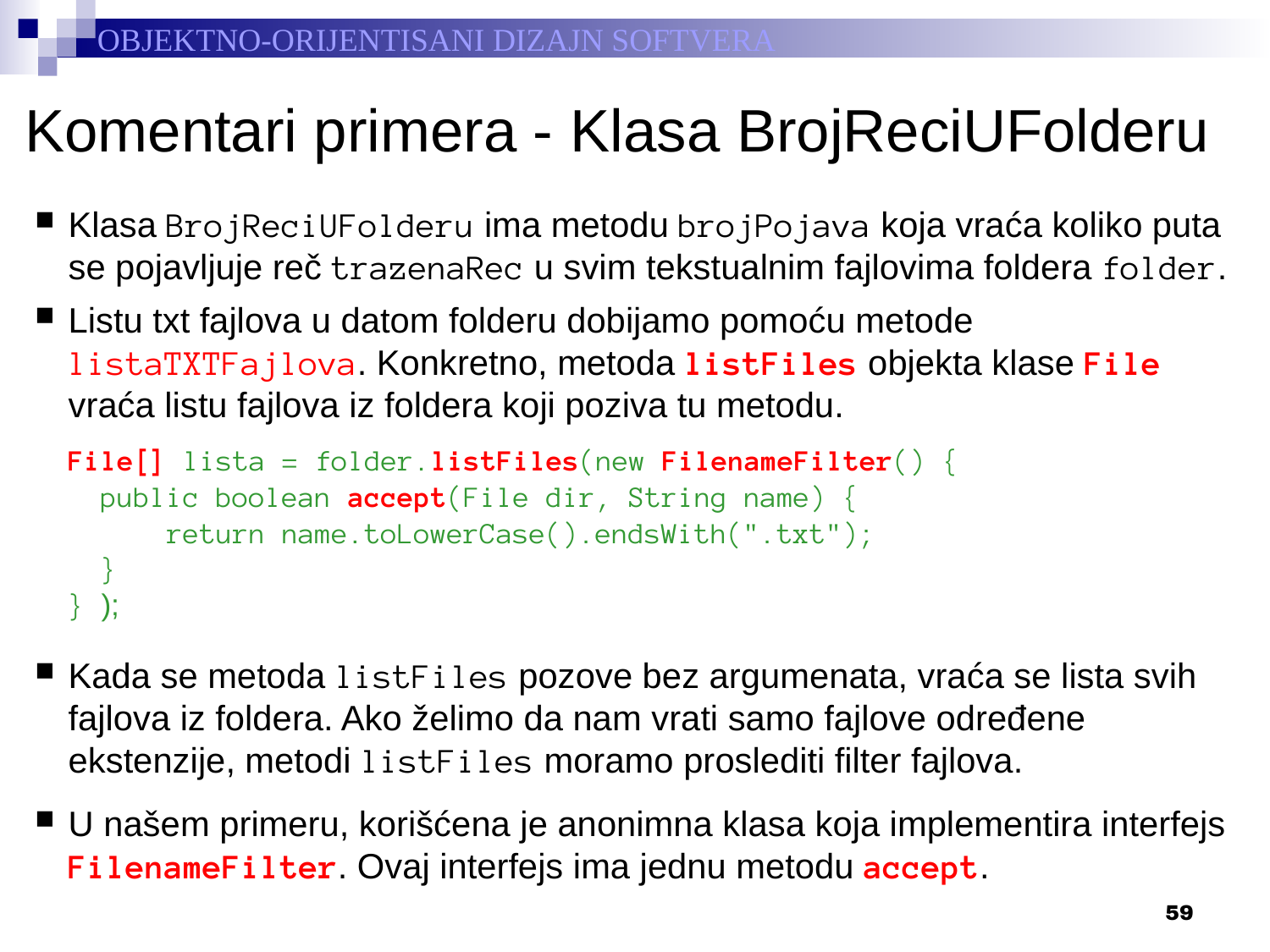

# Komentari primera - Klasa BrojReciUFolderu
Klasa BrojReciUFolderu ima metodu brojPojava koja vraća koliko puta se pojavljuje reč trazenaRec u svim tekstualnim fajlovima foldera folder.
Listu txt fajlova u datom folderu dobijamo pomoću metode listaTXTFajlova. Konkretno, metoda listFiles objekta klase File vraća listu fajlova iz foldera koji poziva tu metodu.
	File[] lista = folder.listFiles(new FilenameFilter() {
    public boolean accept(File dir, String name) {
        return name.toLowerCase().endsWith(".txt");
    }
	} );
Kada se metoda listFiles pozove bez argumenata, vraća se lista svih fajlova iz foldera. Ako želimo da nam vrati samo fajlove određene ekstenzije, metodi listFiles moramo proslediti filter fajlova.
U našem primeru, korišćena je anonimna klasa koja implementira interfejs FilenameFilter. Ovaj interfejs ima jednu metodu accept.
59